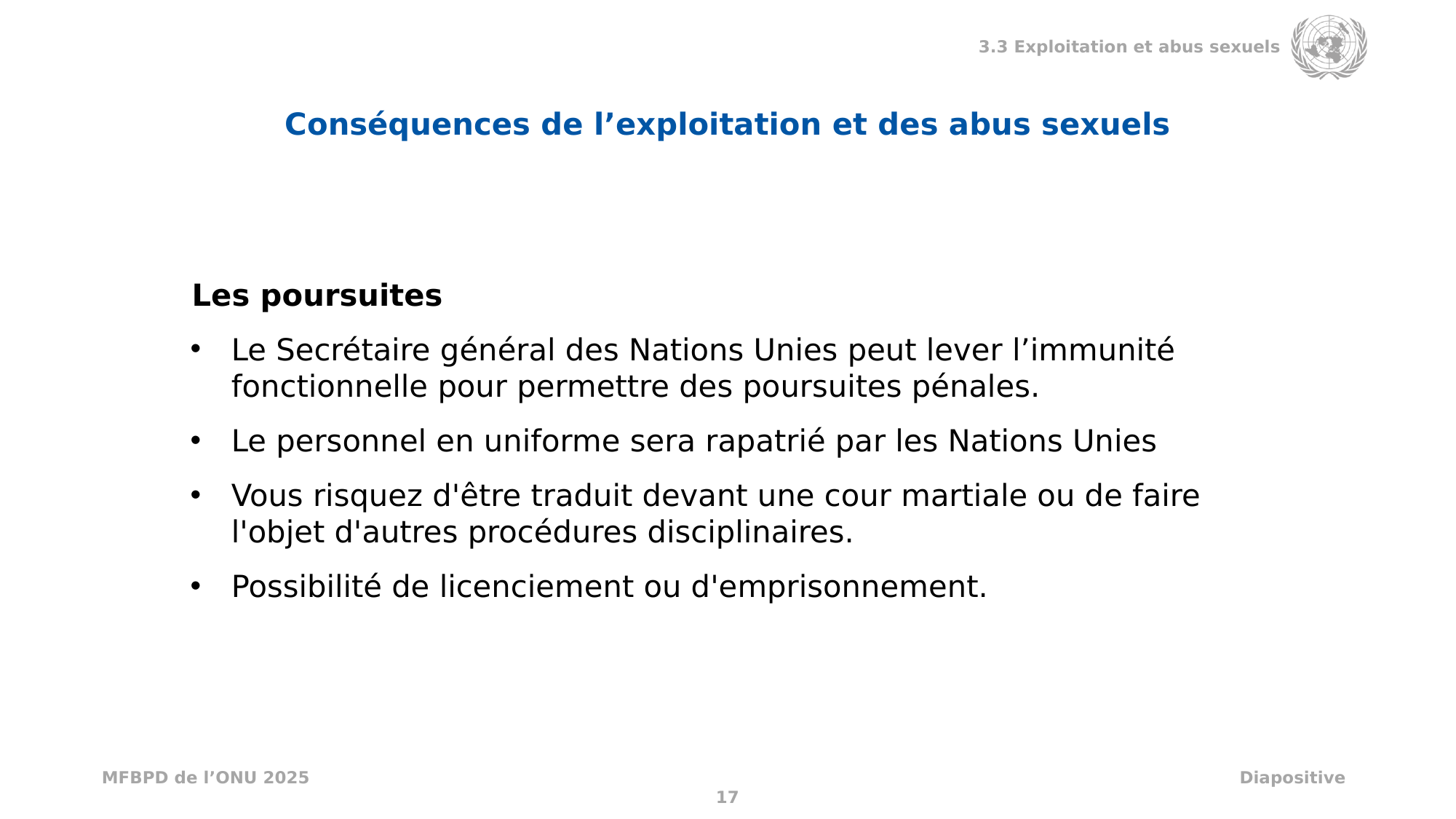

Conséquences de l’exploitation et des abus sexuels
Les poursuites
Le Secrétaire général des Nations Unies peut lever l’immunité fonctionnelle pour permettre des poursuites pénales.
Le personnel en uniforme sera rapatrié par les Nations Unies
Vous risquez d'être traduit devant une cour martiale ou de faire l'objet d'autres procédures disciplinaires.
Possibilité de licenciement ou d'emprisonnement.